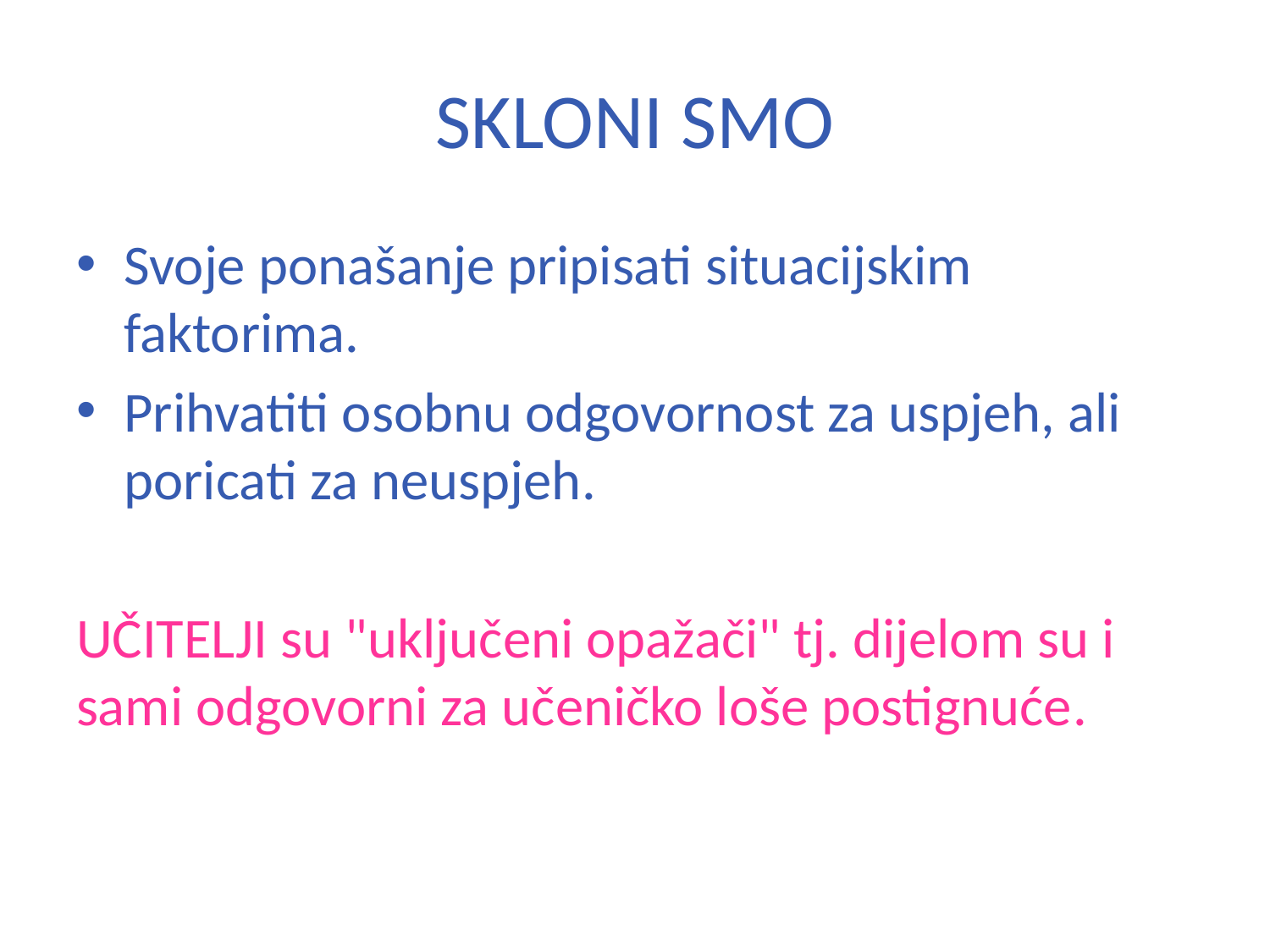

# SKLONI SMO
Svoje ponašanje pripisati situacijskim faktorima.
Prihvatiti osobnu odgovornost za uspjeh, ali poricati za neuspjeh.

UČITELJI su "uključeni opažači" tj. dijelom su i sami odgovorni za učeničko loše postignuće.